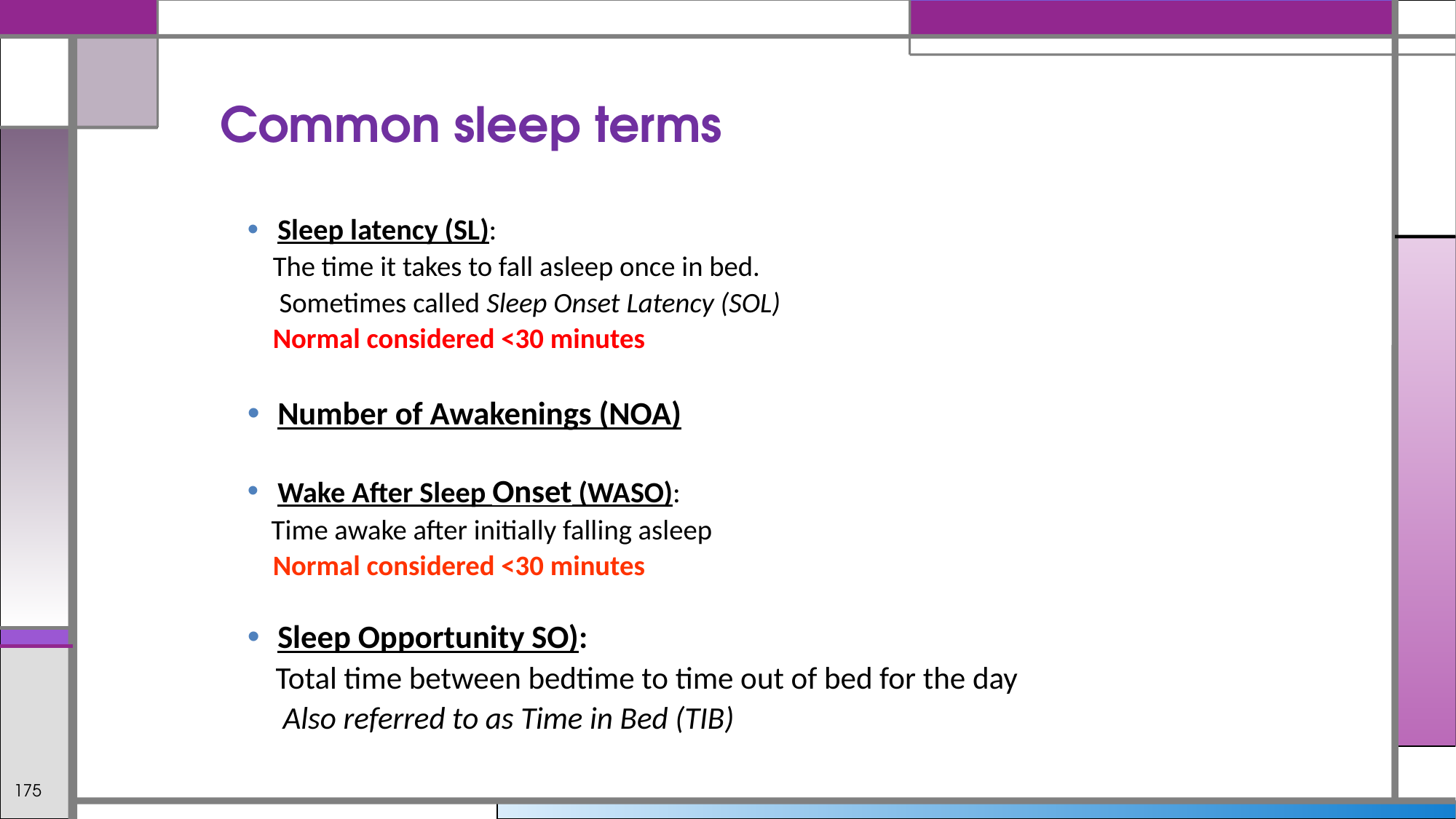

Common sleep terms
Sleep latency (SL):
    The time it takes to fall asleep once in bed.
     Sometimes called Sleep Onset Latency (SOL)
    Normal considered <30 minutes

Number of Awakenings (NOA)

Wake After Sleep Onset (WASO):
    Time awake after initially falling asleep
    Normal considered <30 minutes

Sleep Opportunity SO):
     Total time between bedtime to time out of bed for the day
     Also referred to as Time in Bed (TIB)

175